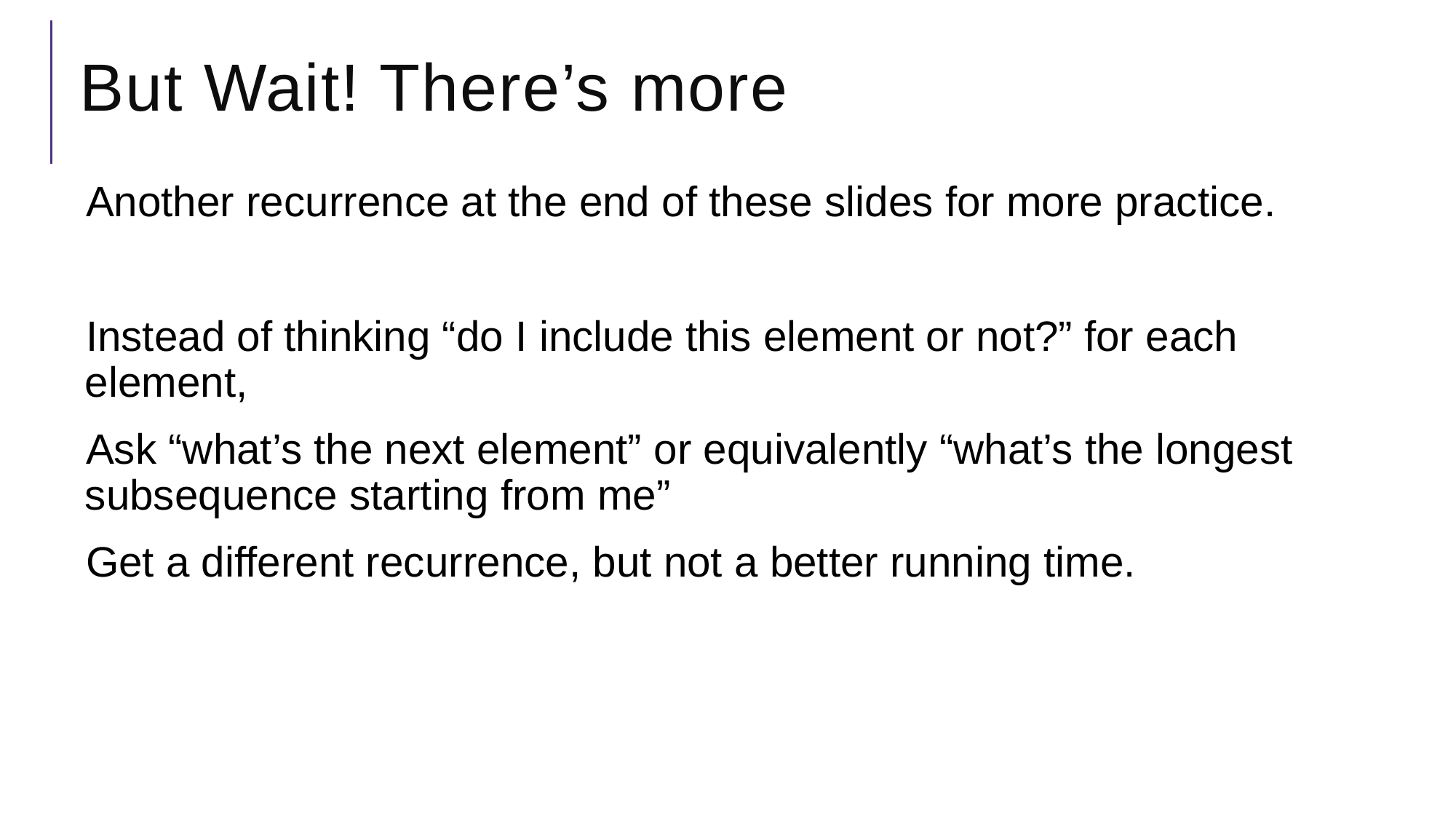

# But Wait! There’s more
Another recurrence at the end of these slides for more practice.

Instead of thinking “do I include this element or not?” for each element,
Ask “what’s the next element” or equivalently “what’s the longest subsequence starting from me”
Get a different recurrence, but not a better running time.